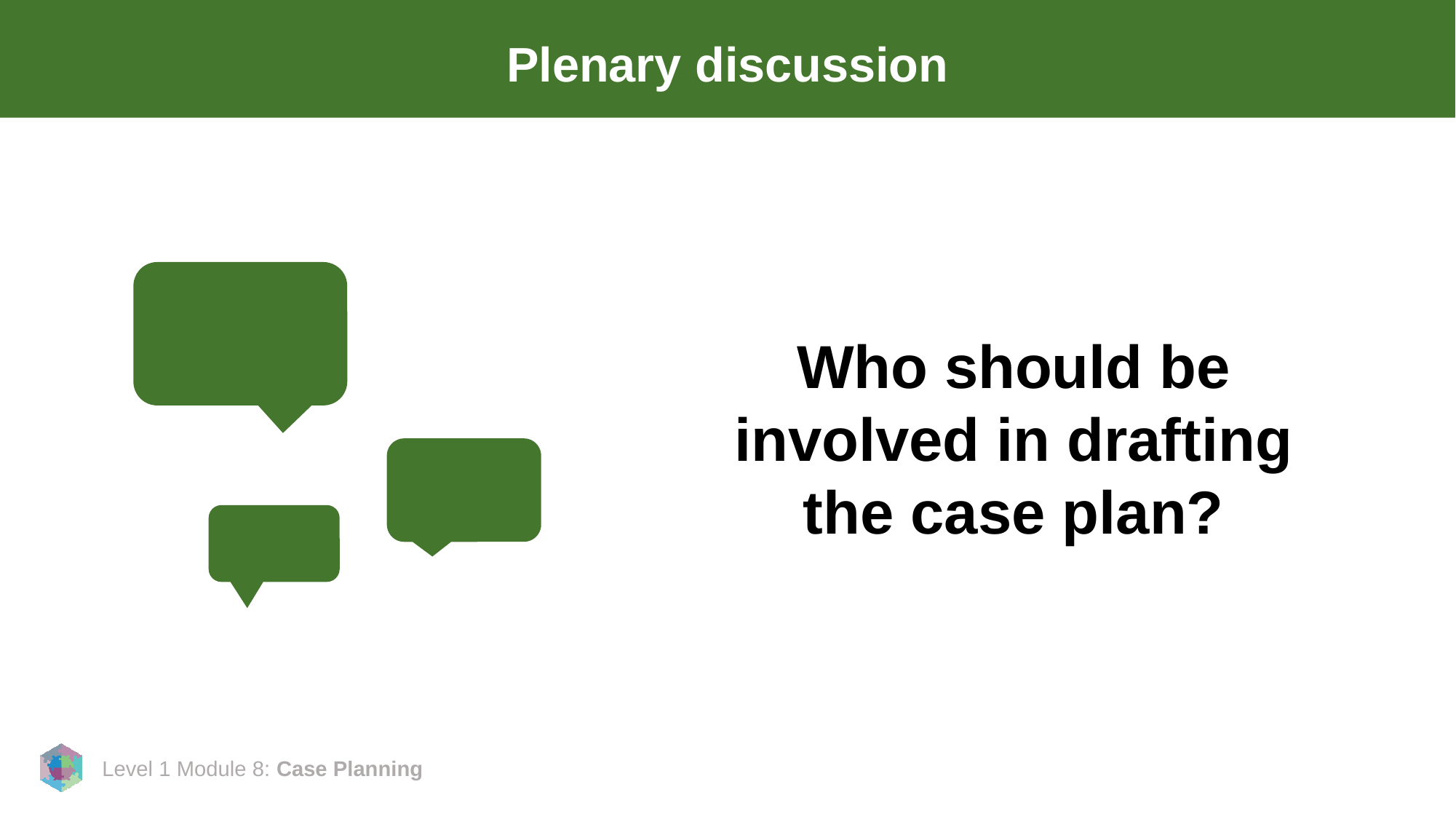

# Plenary discussion

Who should be involved in drafting the case plan?